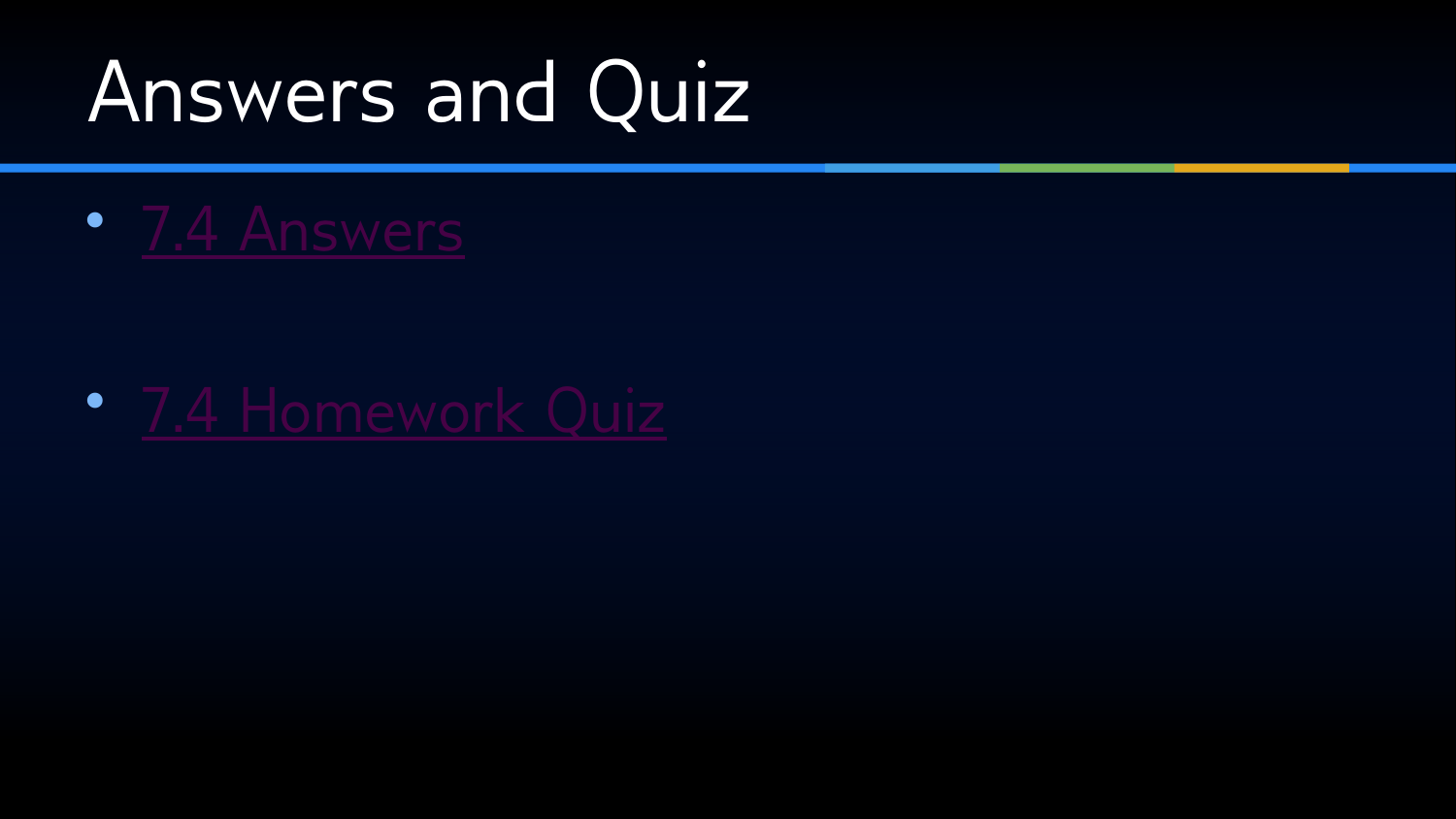

# Answers and Quiz
7.4 Answers

7.4 Homework Quiz